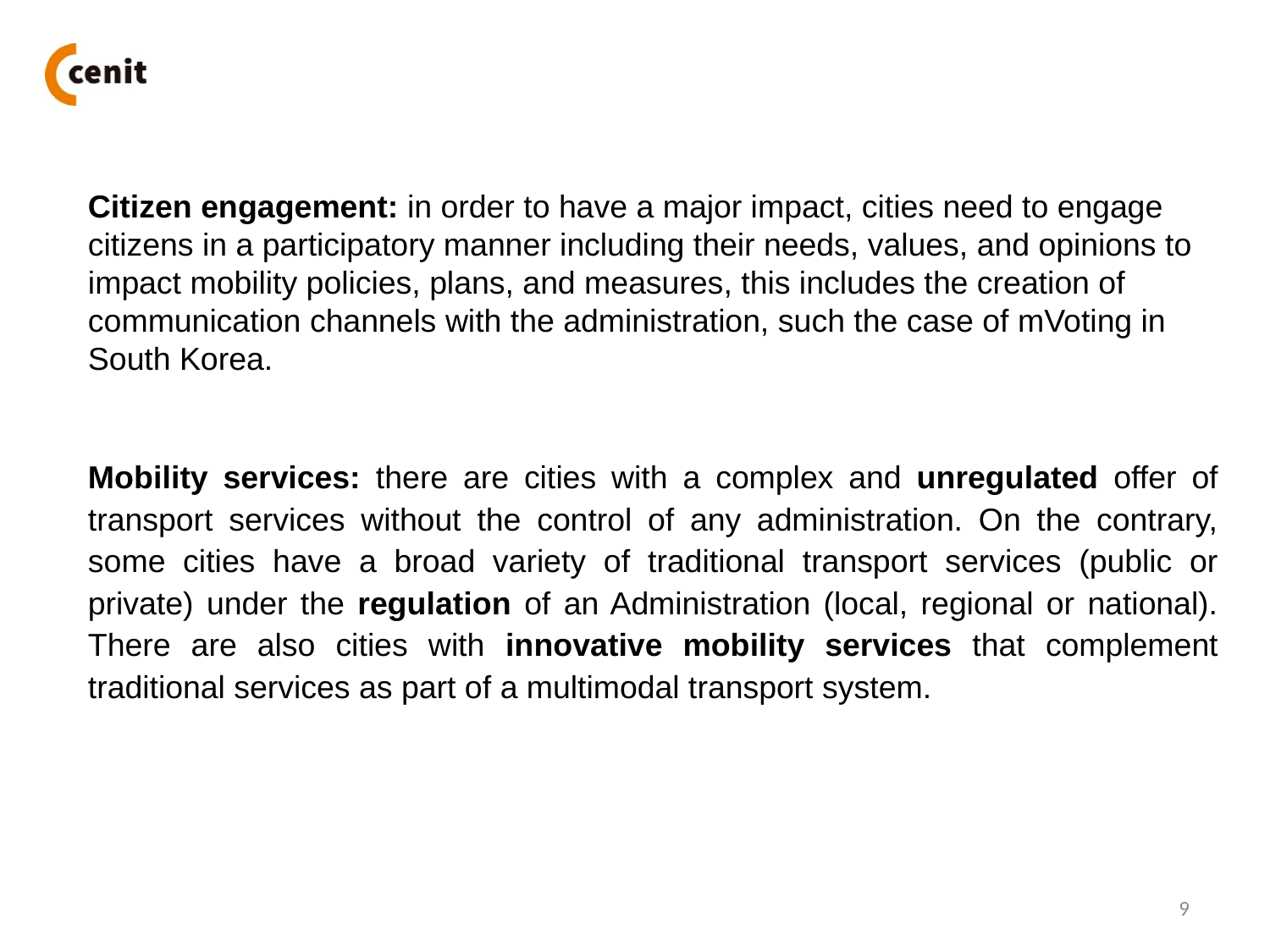

Citizen engagement: in order to have a major impact, cities need to engage citizens in a participatory manner including their needs, values, and opinions to impact mobility policies, plans, and measures, this includes the creation of communication channels with the administration, such the case of mVoting in South Korea.
Mobility services: there are cities with a complex and unregulated offer of transport services without the control of any administration. On the contrary, some cities have a broad variety of traditional transport services (public or private) under the regulation of an Administration (local, regional or national). There are also cities with innovative mobility services that complement traditional services as part of a multimodal transport system.
9